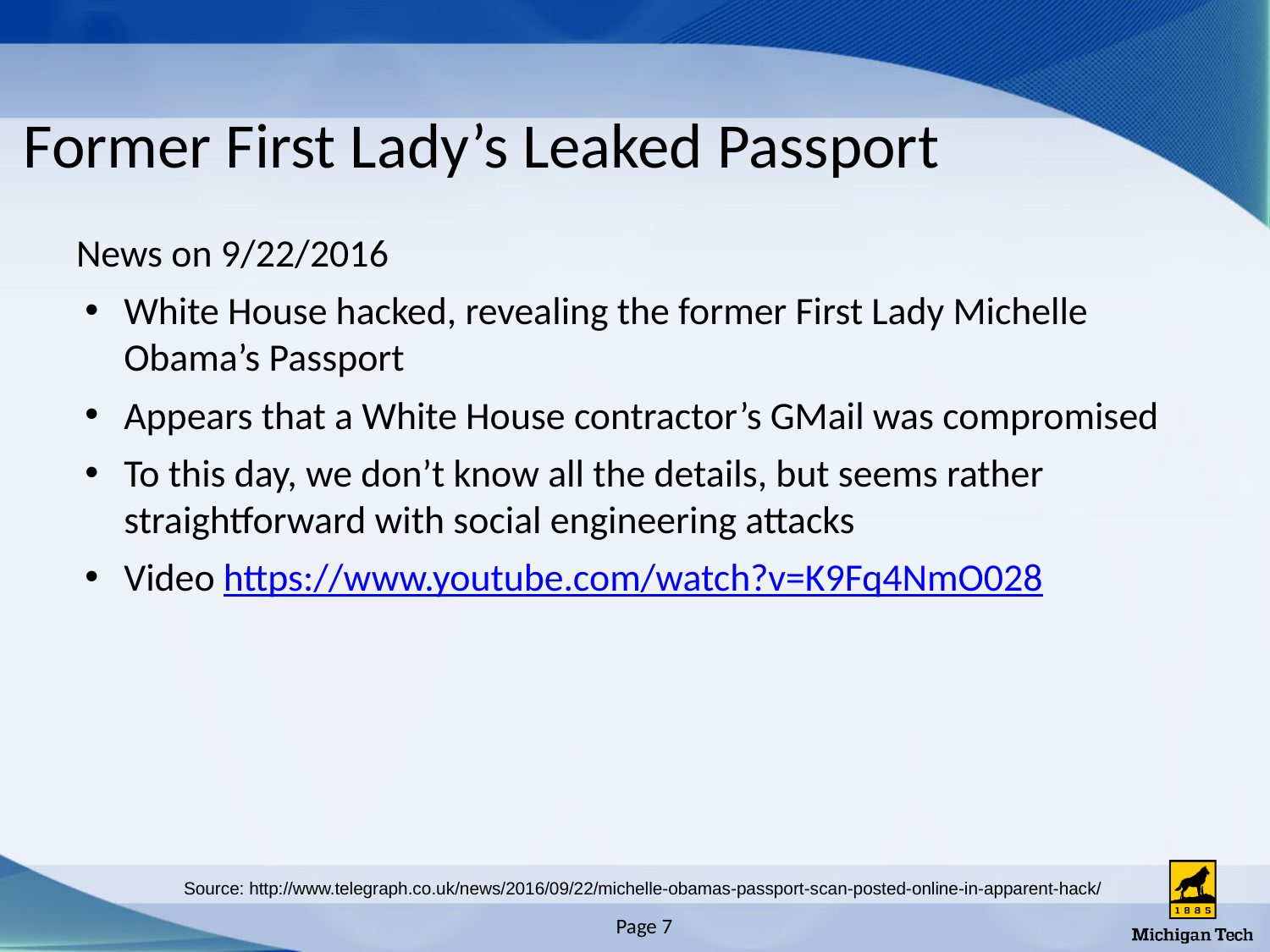

# Former First Lady’s Leaked Passport
News on 9/22/2016
White House hacked, revealing the former First Lady Michelle Obama’s Passport
Appears that a White House contractor’s GMail was compromised
To this day, we don’t know all the details, but seems rather straightforward with social engineering attacks
Video https://www.youtube.com/watch?v=K9Fq4NmO028

Source: http://www.telegraph.co.uk/news/2016/09/22/michelle-obamas-passport-scan-posted-online-in-apparent-hack/